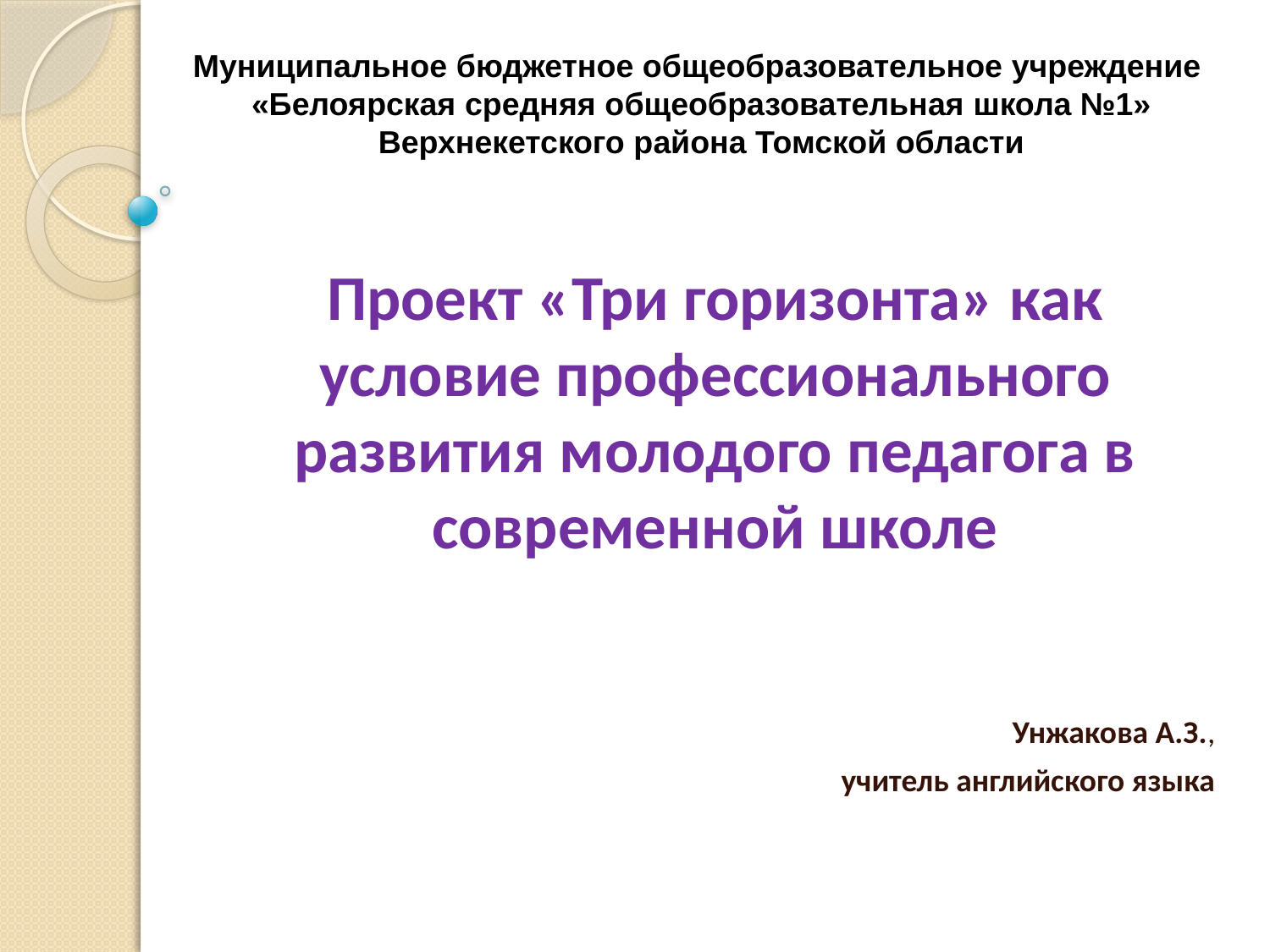

# Муниципальное бюджетное общеобразовательное учреждение  «Белоярская средняя общеобразовательная школа №1» Верхнекетского района Томской области
Проект «Три горизонта» как условие профессионального развития молодого педагога в современной школе

Унжакова А.З.,
учитель английского языка